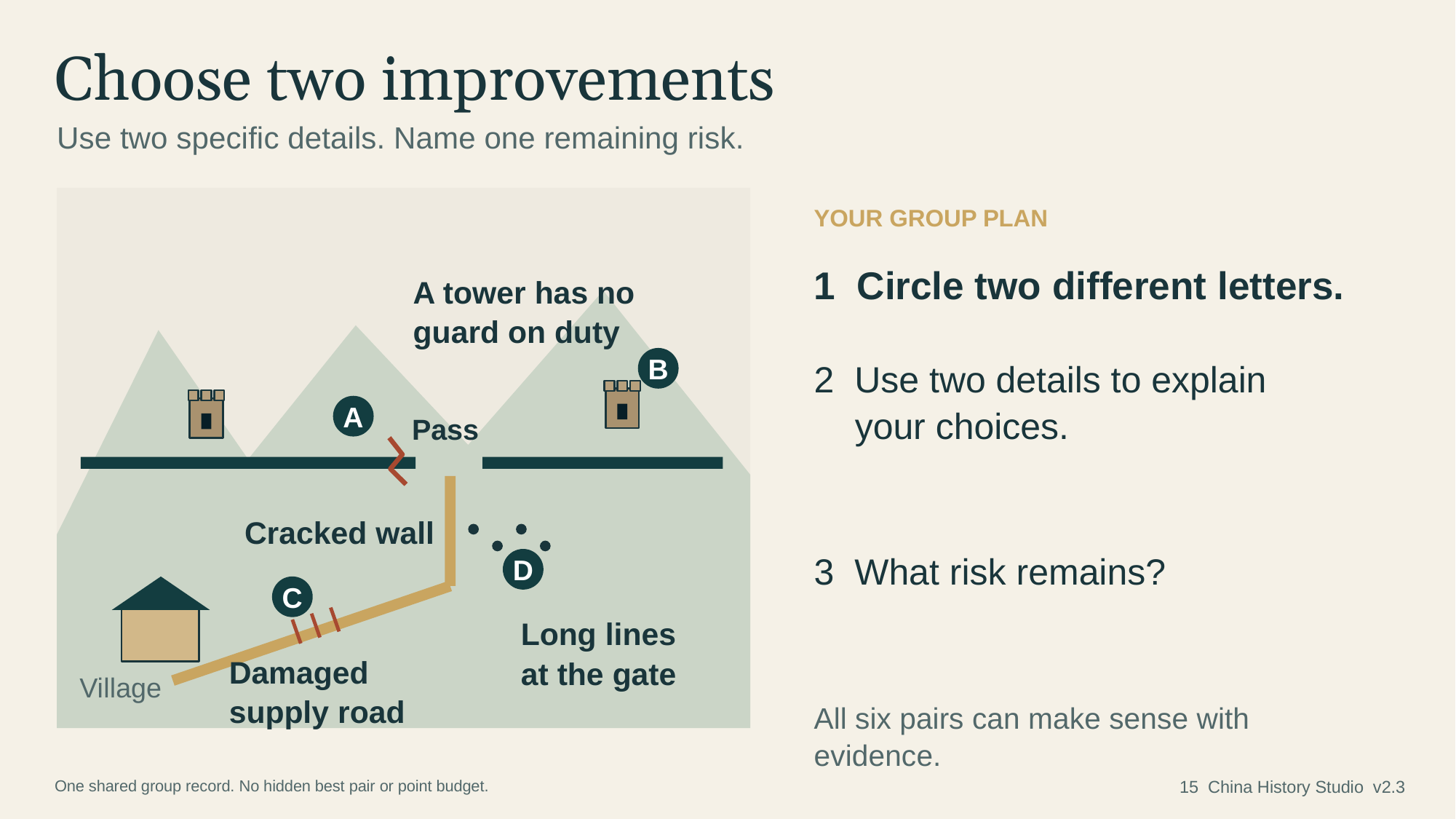

Choose two improvements
Use two specific details. Name one remaining risk.

YOUR GROUP PLAN
1  Circle two different letters.
A tower has no
guard on duty

B
2  Use two details to explain
    your choices.

A

Pass

Cracked wall

3  What risk remains?

D

C

Long lines
at the gate

Damaged
supply road
Village
All six pairs can make sense with evidence.
One shared group record. No hidden best pair or point budget.
15  China History Studio  v2.3